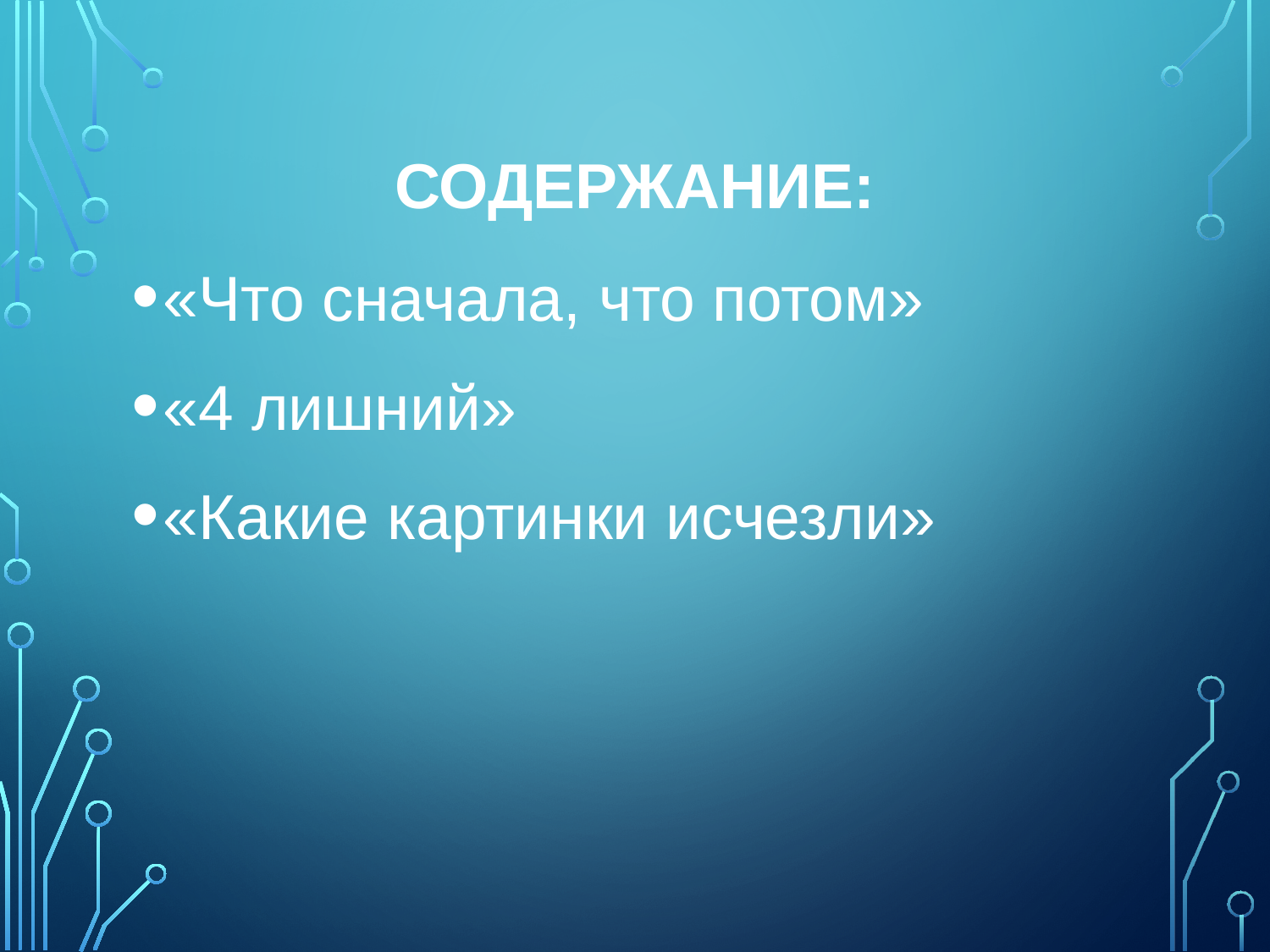

# Содержание:
«Что сначала, что потом»
«4 лишний»
«Какие картинки исчезли»